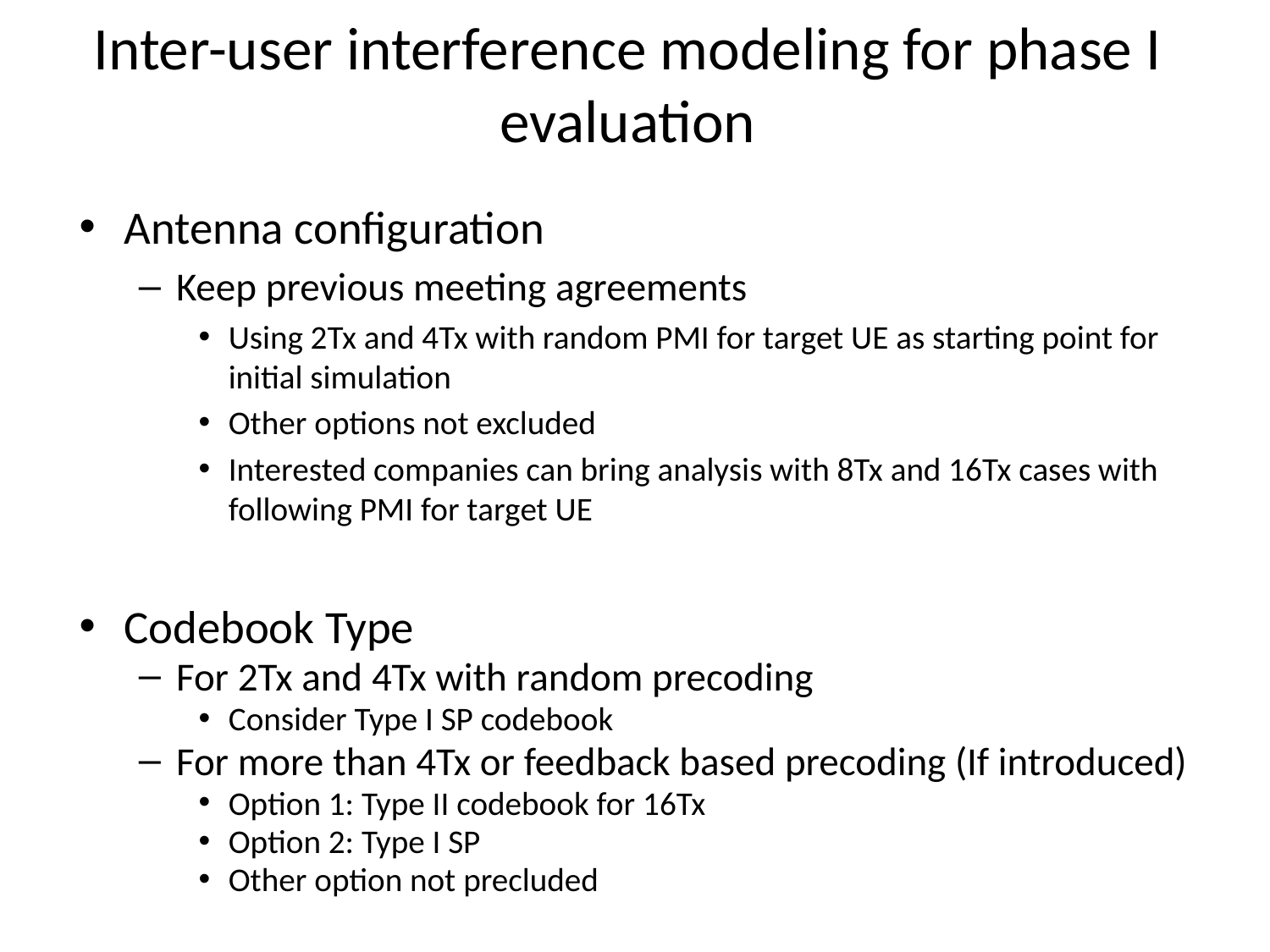

# Inter-user interference modeling for phase I evaluation
Antenna configuration
Keep previous meeting agreements
Using 2Tx and 4Tx with random PMI for target UE as starting point for initial simulation
Other options not excluded
Interested companies can bring analysis with 8Tx and 16Tx cases with following PMI for target UE

Codebook Type
For 2Tx and 4Tx with random precoding
Consider Type I SP codebook
For more than 4Tx or feedback based precoding (If introduced)
Option 1: Type II codebook for 16Tx
Option 2: Type I SP
Other option not precluded